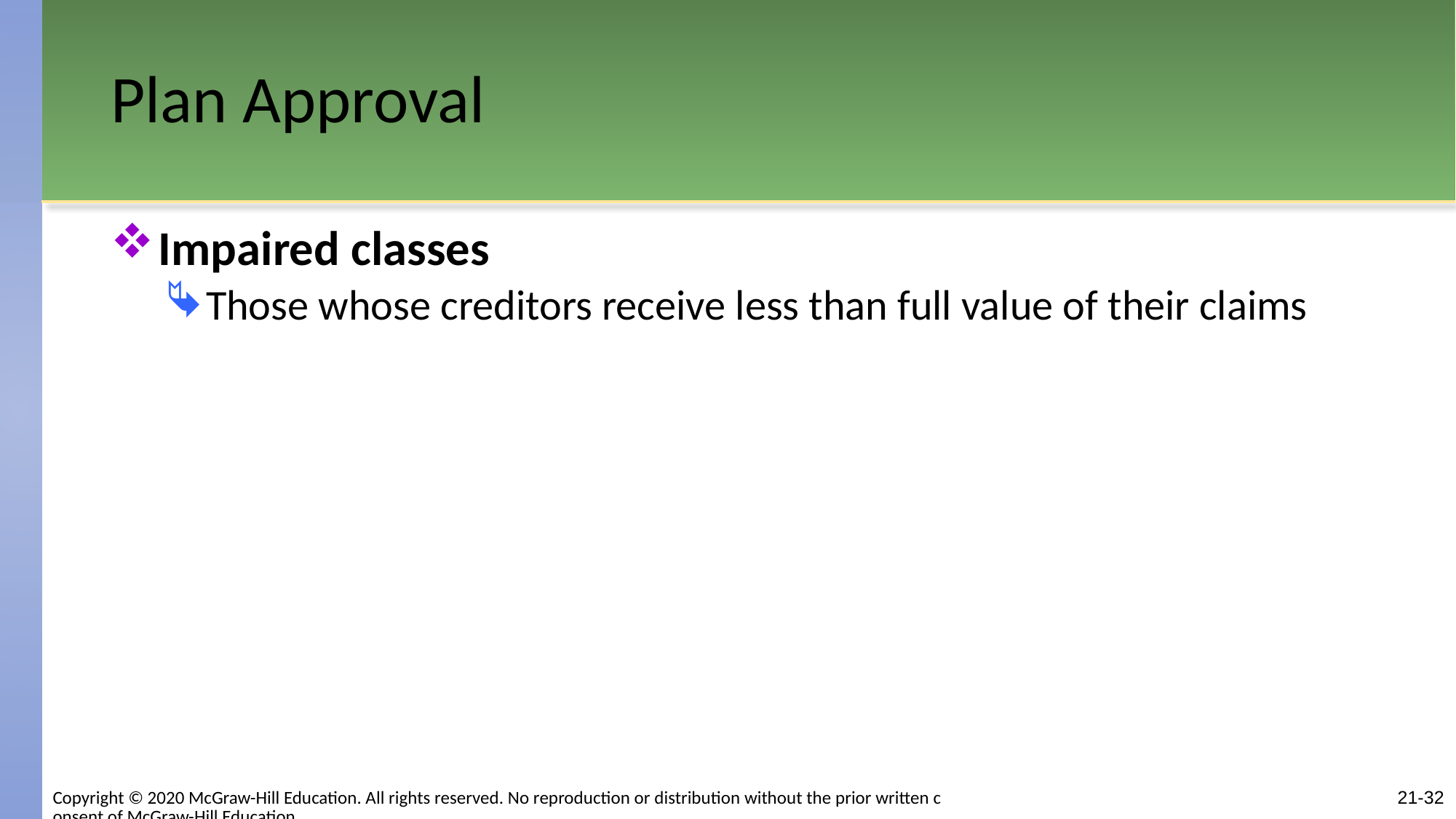

# Plan Approval
Impaired classes
Those whose creditors receive less than full value of their claims

21-32
Copyright © 2020 McGraw-Hill Education. All rights reserved. No reproduction or distribution without the prior written consent of McGraw-Hill Education.